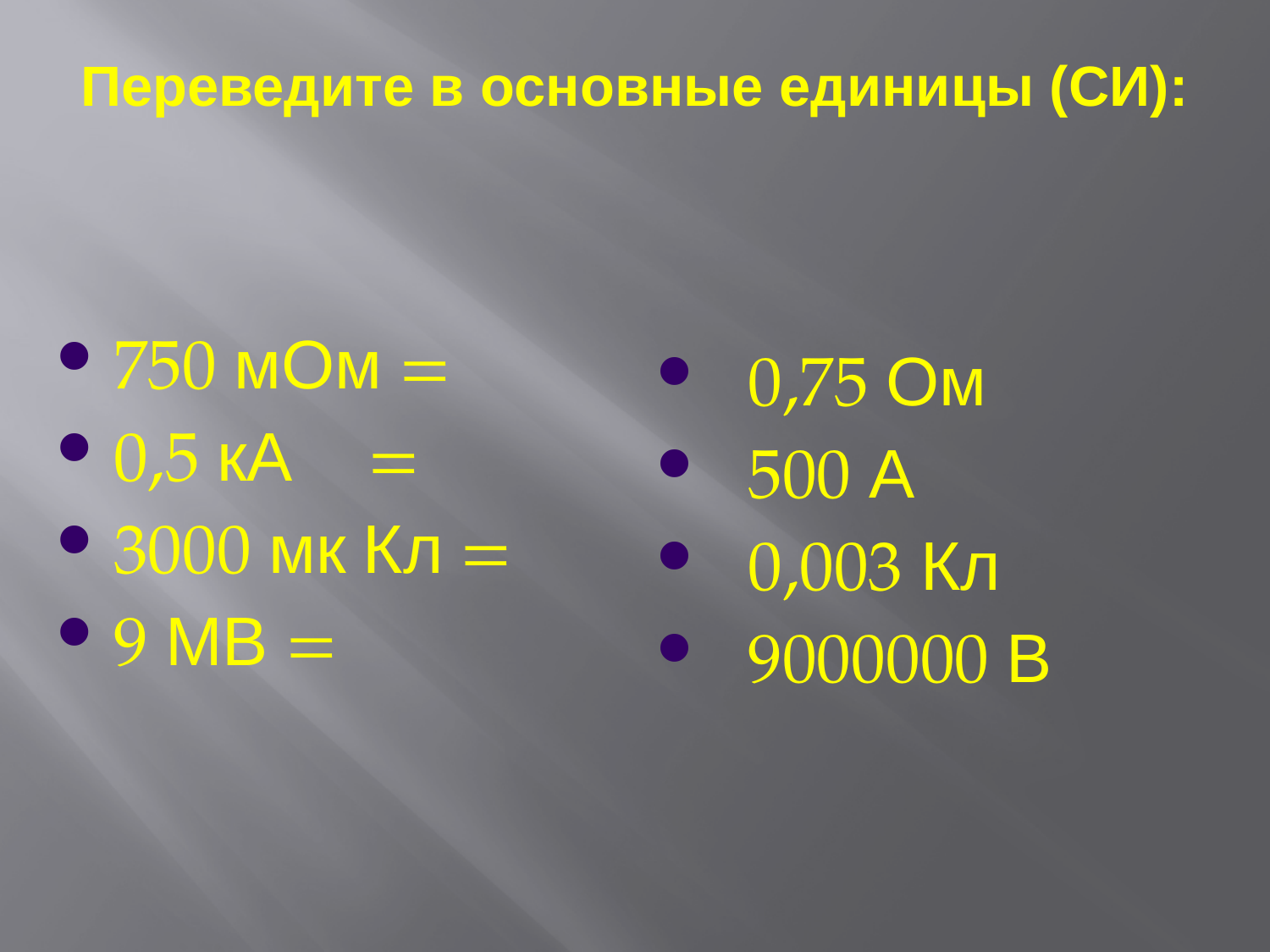

# Переведите в основные единицы (СИ):

  0,75 Ом
  500 А
  0,003 Кл
  9000000 В

750 мОм =
0,5 кА	=
3000 мк Кл =
9 МВ =